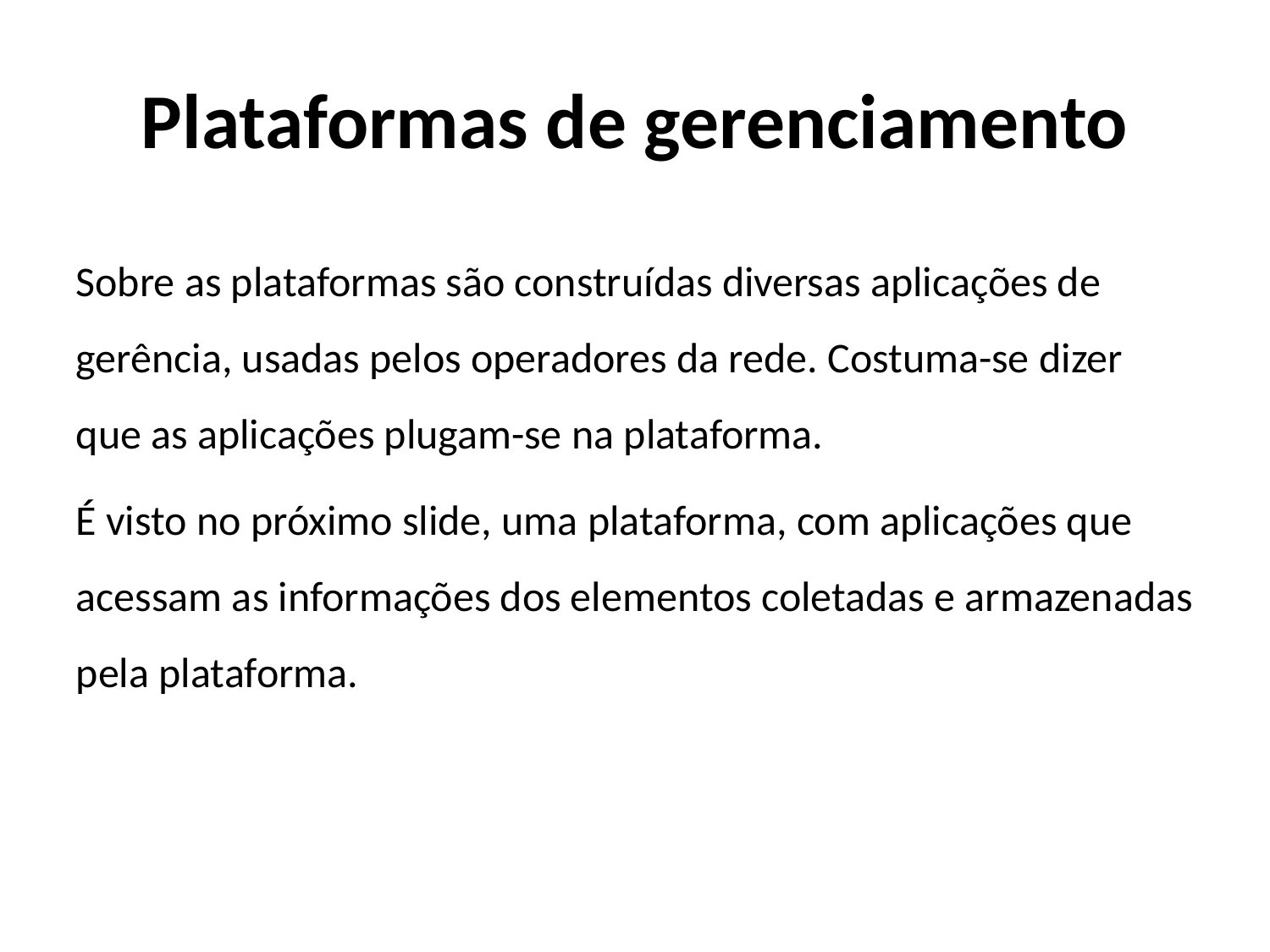

Plataformas de gerenciamento
Sobre as plataformas são construídas diversas aplicações de gerência, usadas pelos operadores da rede. Costuma-se dizer que as aplicações plugam-se na plataforma.
É visto no próximo slide, uma plataforma, com aplicações que acessam as informações dos elementos coletadas e armazenadas pela plataforma.